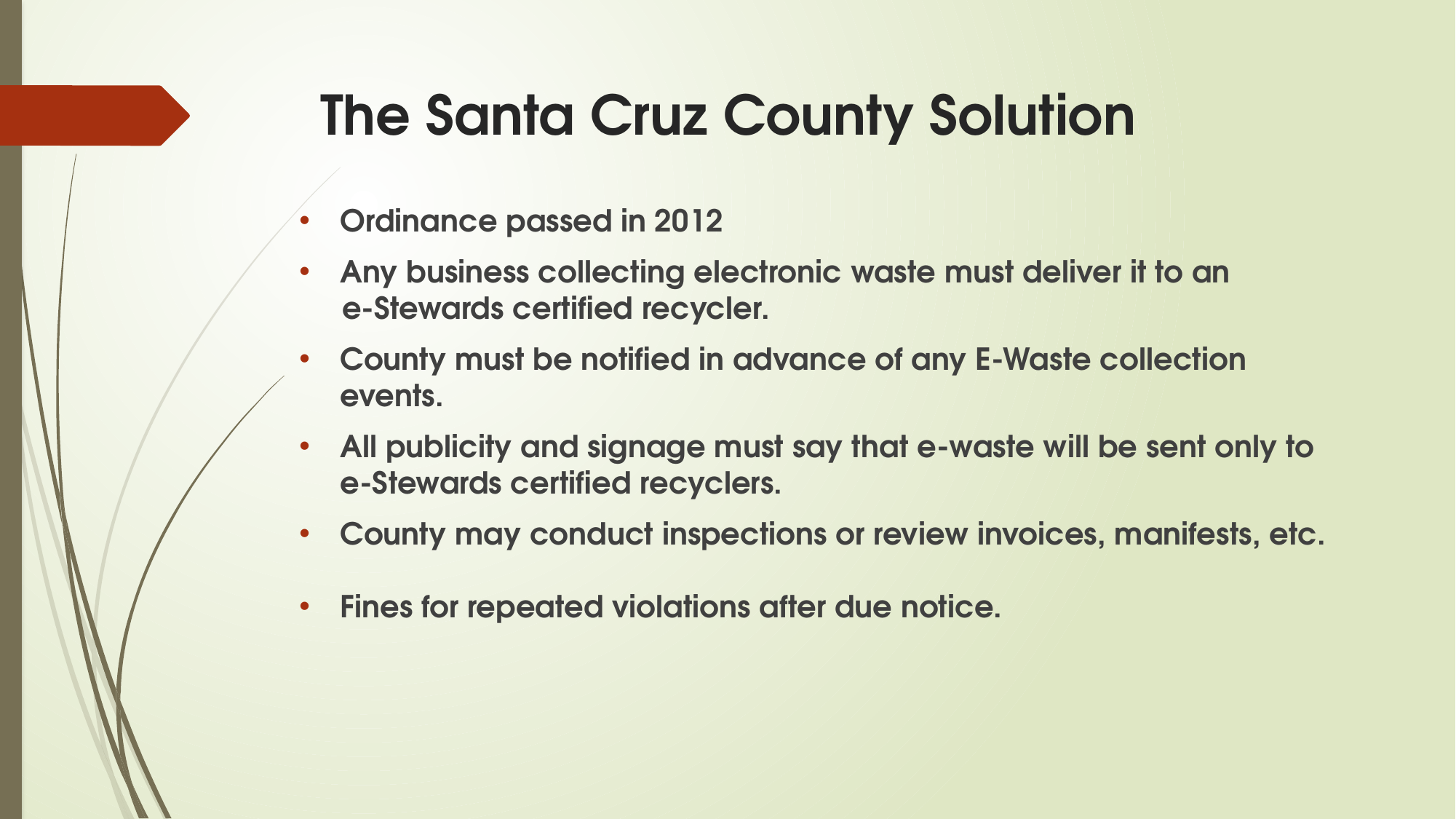

# The Santa Cruz County Solution
Ordinance passed in 2012

Any business collecting electronic waste must deliver it to an
     e-Stewards certified recycler.

County must be notified in advance of any E-Waste collection events.

All publicity and signage must say that e-waste will be sent only to e-Stewards certified recyclers.

County may conduct inspections or review invoices, manifests, etc.

Fines for repeated violations after due notice.